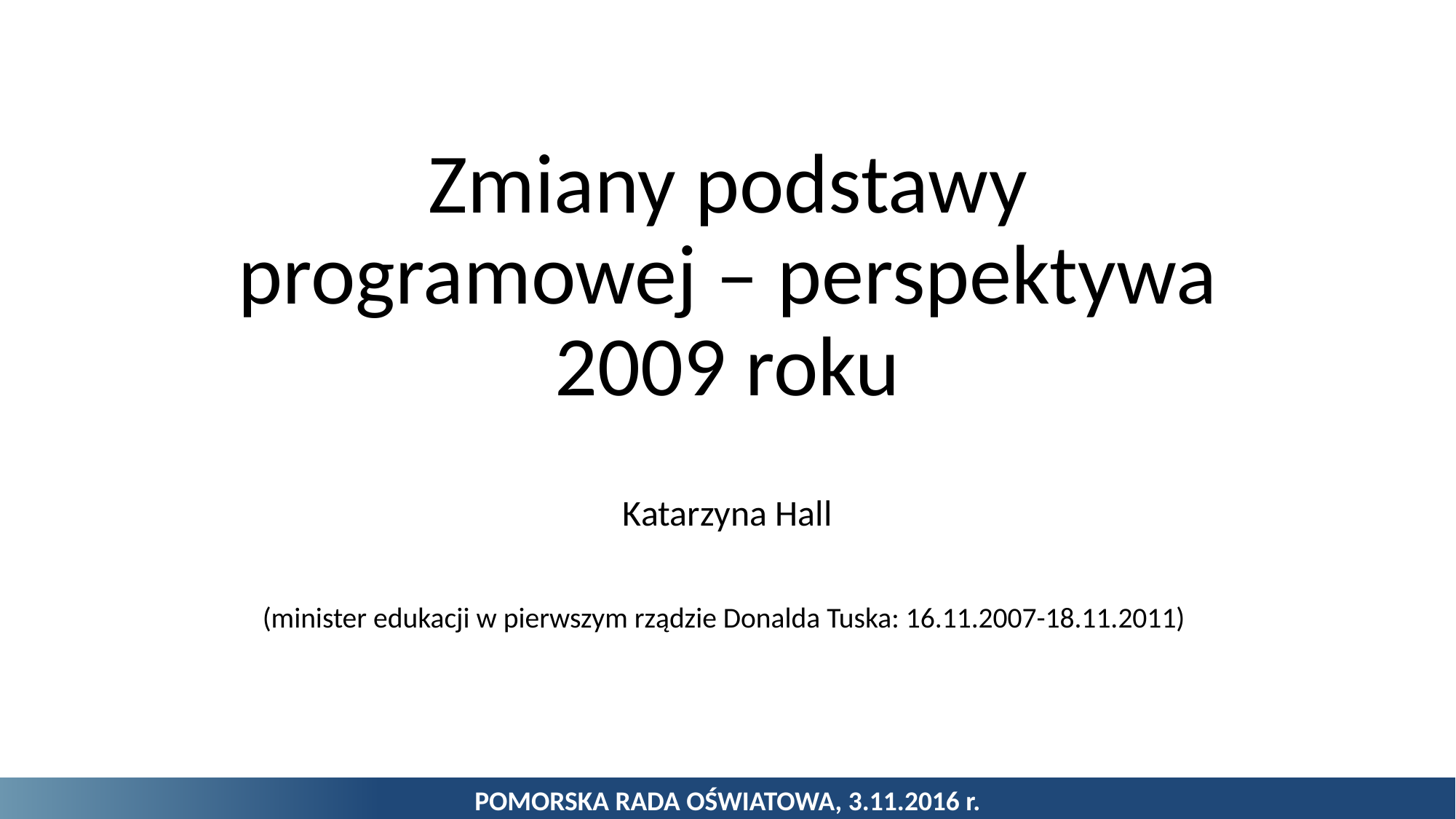

# Zmiany podstawy programowej – perspektywa 2009 roku

Katarzyna Hall

(minister edukacji w pierwszym rządzie Donalda Tuska: 16.11.2007-18.11.2011)
POMORSKA RADA OŚWIATOWA, 3.11.2016 r.